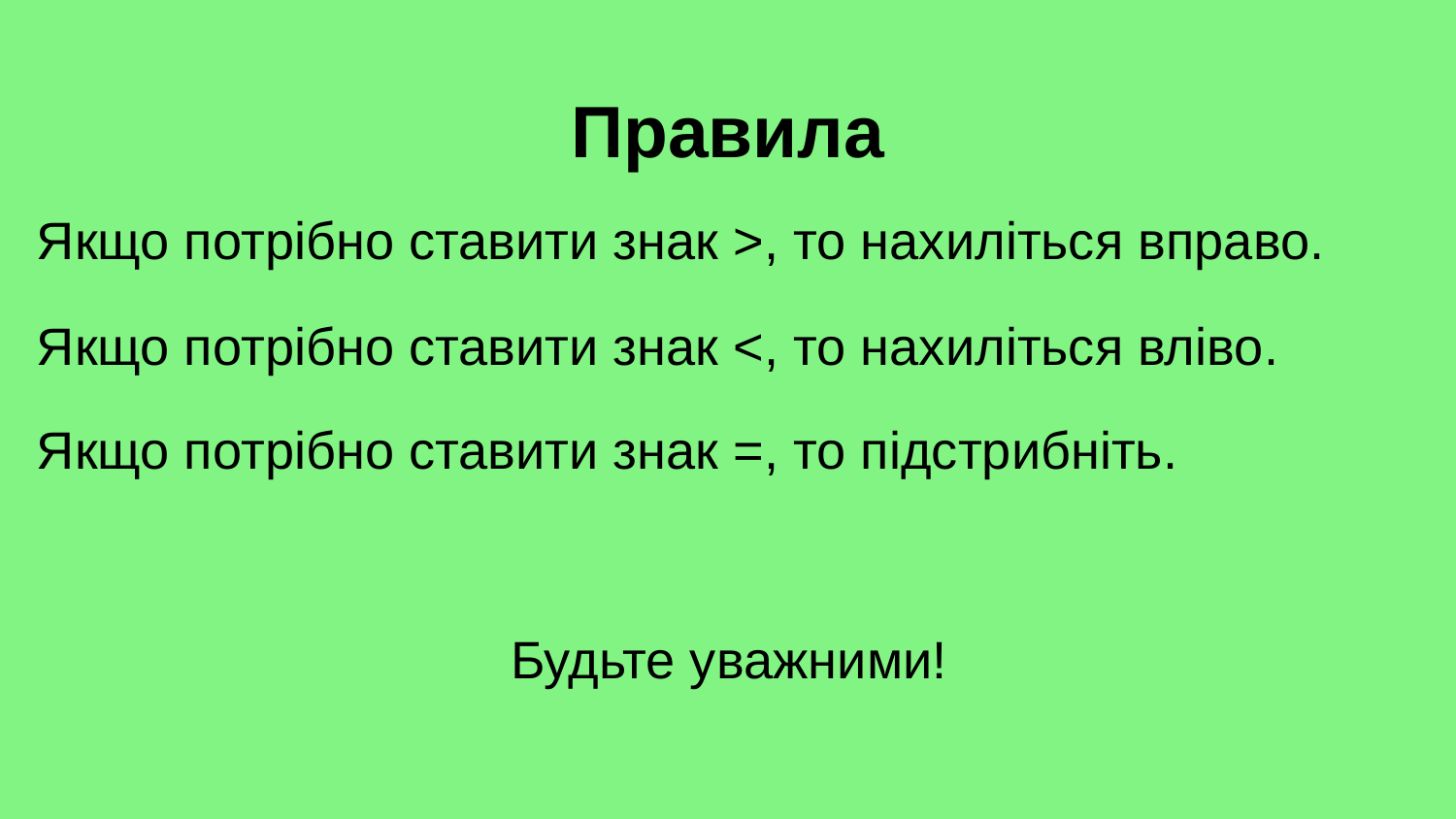

# Правила
Якщо потрібно ставити знак >, то нахиліться вправо.
Якщо потрібно ставити знак <, то нахиліться вліво.
Якщо потрібно ставити знак =, то підстрибніть.

Будьте уважними!